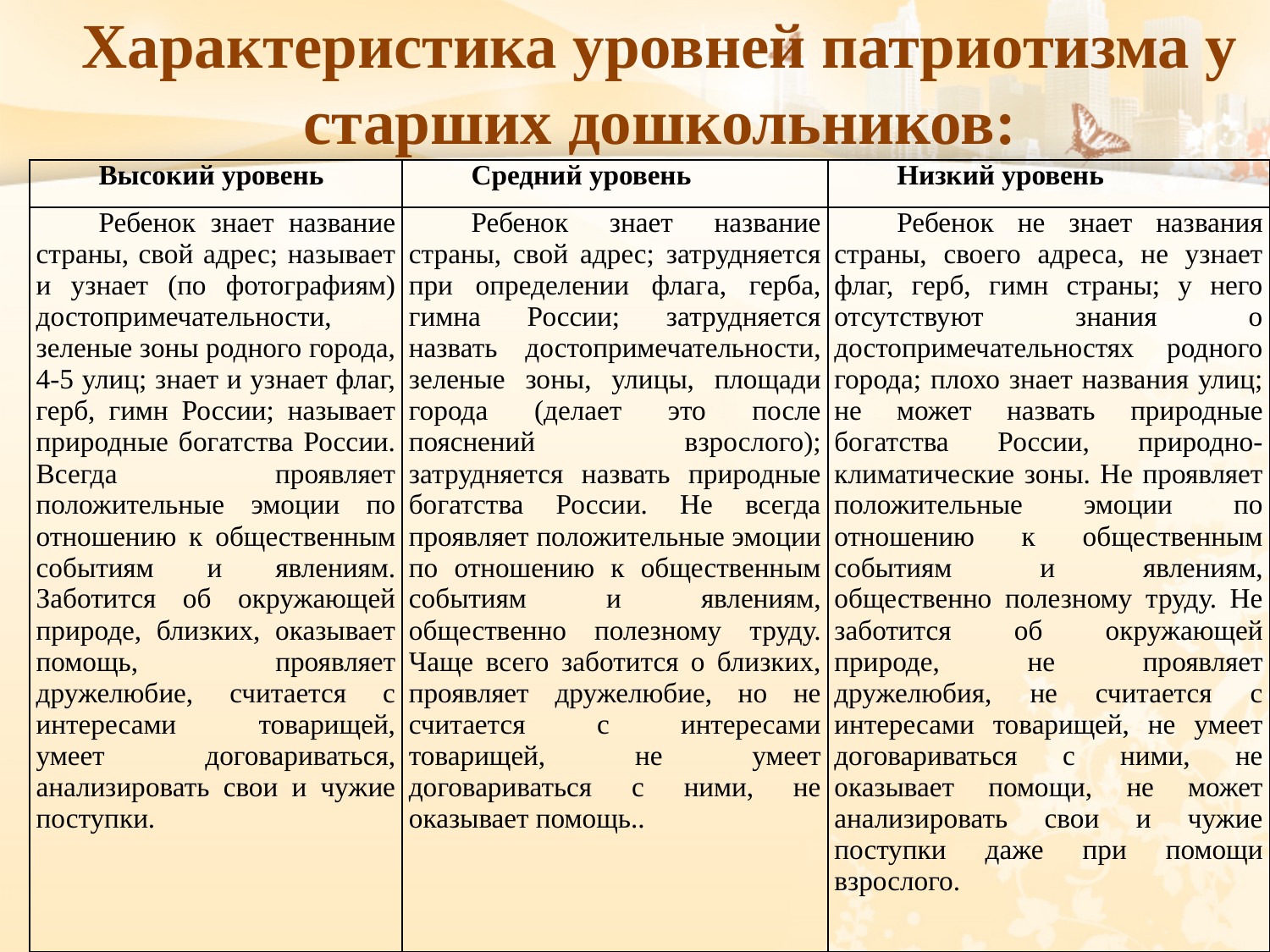

# Характеристика уровней патриотизма у старших дошкольников:
| Высокий уровень | Средний уровень | Низкий уровень |
| --- | --- | --- |
| Ребенок знает название страны, свой адрес; называет и узнает (по фотографиям) достопримечательности, зеленые зоны родного города, 4-5 улиц; знает и узнает флаг, герб, гимн России; называет природные богатства России. Всегда проявляет положительные эмоции по отношению к общественным событиям и явлениям. Заботится об окружающей природе, близких, оказывает помощь, проявляет дружелюбие, считается с интересами товарищей, умеет договариваться, анализировать свои и чужие поступки. | Ребенок знает название страны, свой адрес; затрудняется при определении флага, герба, гимна России; затрудняется назвать достопримечательности, зеленые зоны, улицы, площади города (делает это после пояснений взрослого); затрудняется назвать природные богатства России. Не всегда проявляет положительные эмоции по отношению к общественным событиям и явлениям, общественно полезному труду. Чаще всего заботится о близких, проявляет дружелюбие, но не считается с интересами товарищей, не умеет договариваться с ними, не оказывает помощь.. | Ребенок не знает названия страны, своего адреса, не узнает флаг, герб, гимн страны; у него отсутствуют знания о достопримечательностях родного города; плохо знает названия улиц; не может назвать природные богатства России, природно-климатические зоны. Не проявляет положительные эмоции по отношению к общественным событиям и явлениям, общественно полезному труду. Не заботится об окружающей природе, не проявляет дружелюбия, не считается с интересами товарищей, не умеет договариваться с ними, не оказывает помощи, не может анализировать свои и чужие поступки даже при помощи взрослого. |